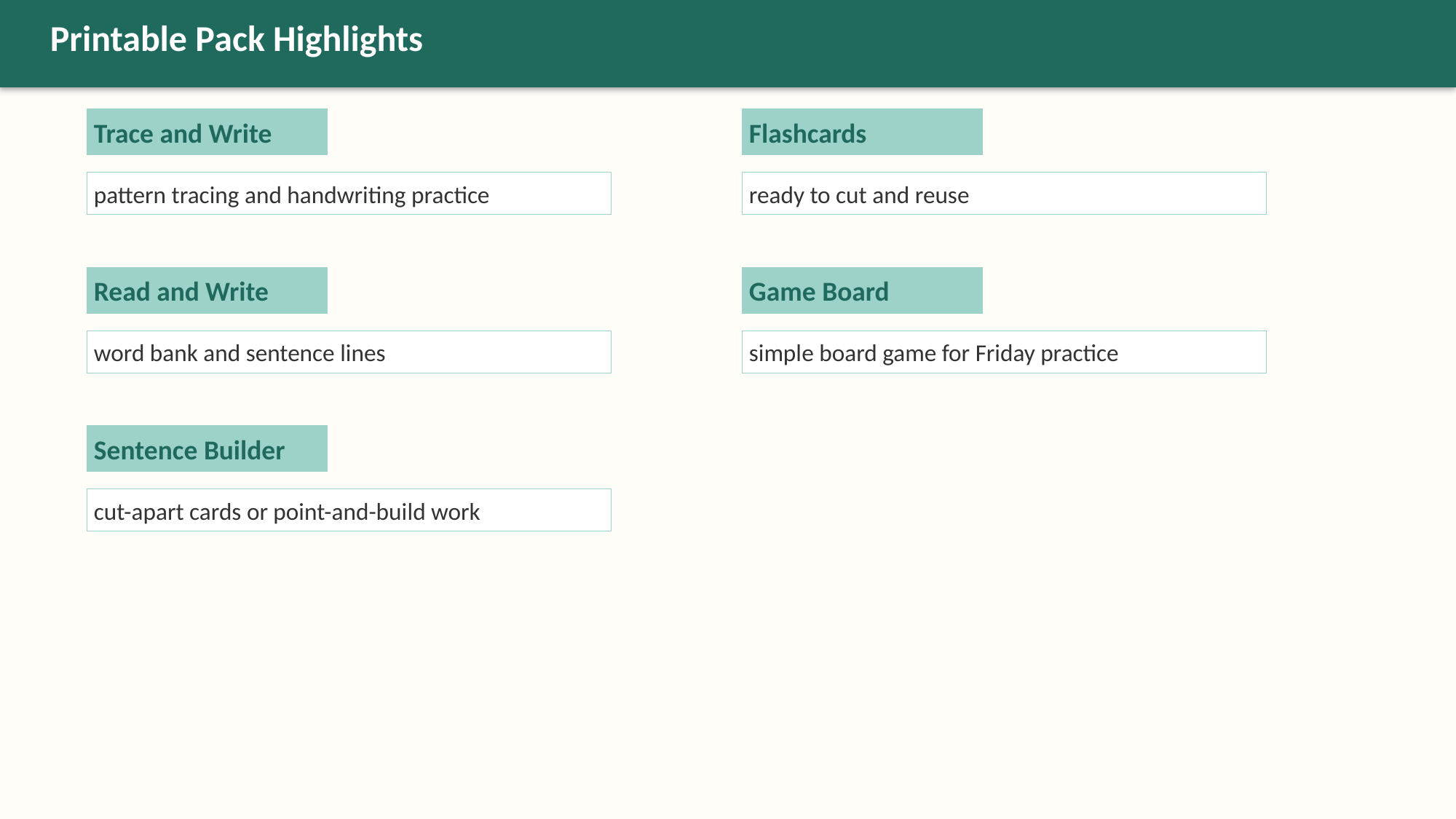

Printable Pack Highlights
Trace and Write
Flashcards
pattern tracing and handwriting practice
ready to cut and reuse
Read and Write
Game Board
word bank and sentence lines
simple board game for Friday practice
Sentence Builder
cut-apart cards or point-and-build work